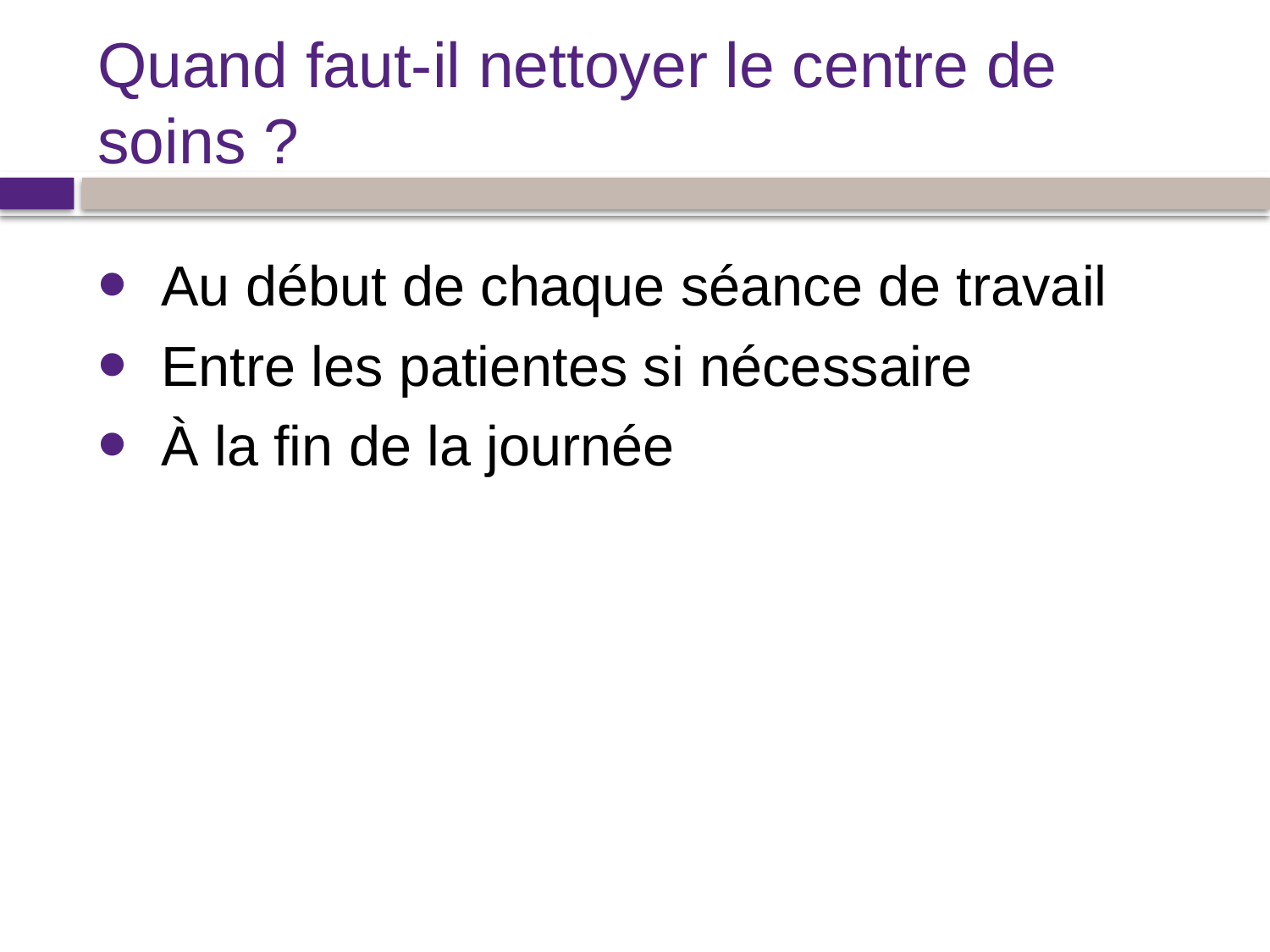

# Quand faut-il nettoyer le centre de soins ?
Au début de chaque séance de travail
Entre les patientes si nécessaire
À la fin de la journée